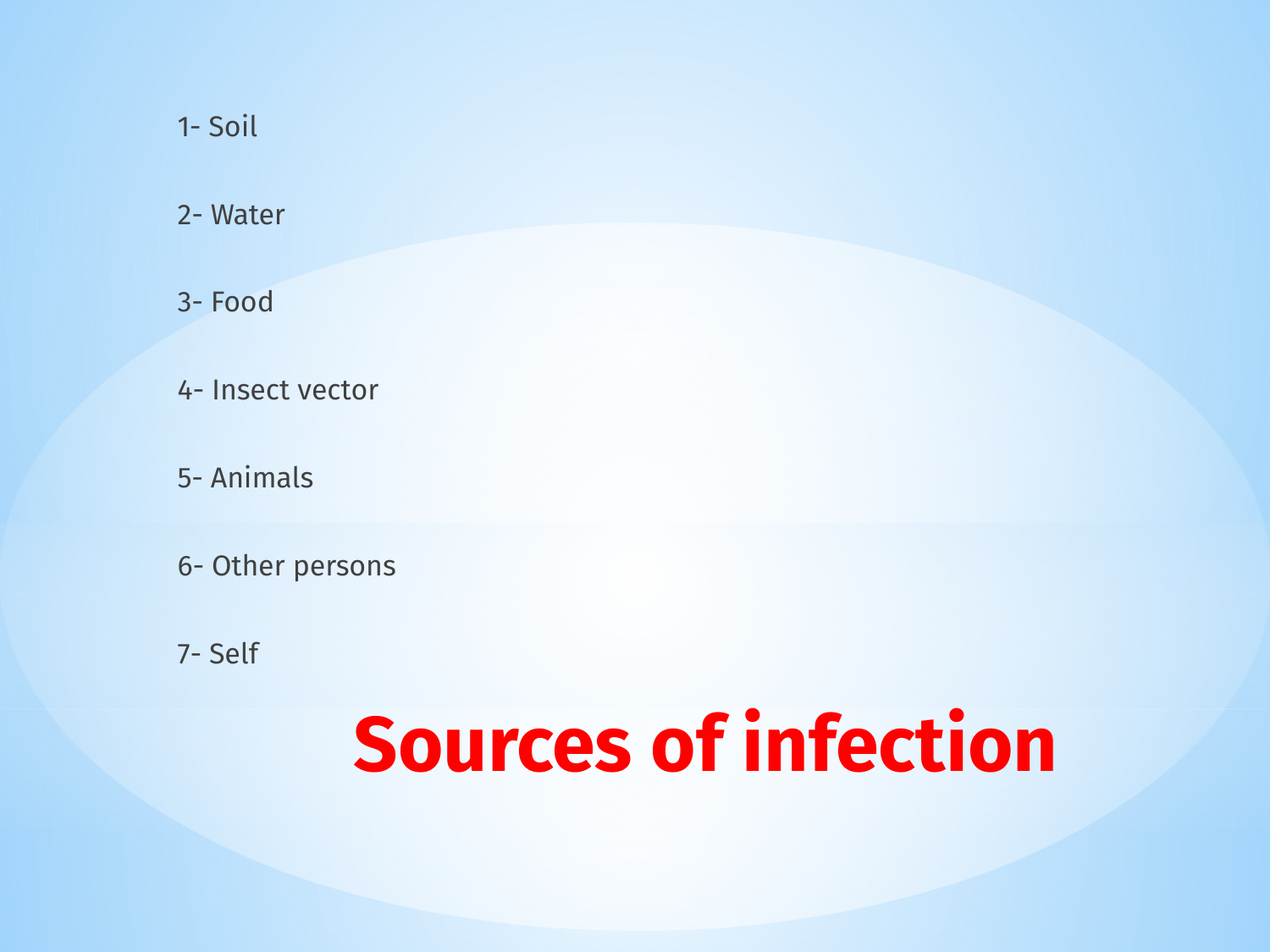

1- Soil

2- Water

3- Food

4- Insect vector

5- Animals

6- Other persons

7- Self
# Sources of infection